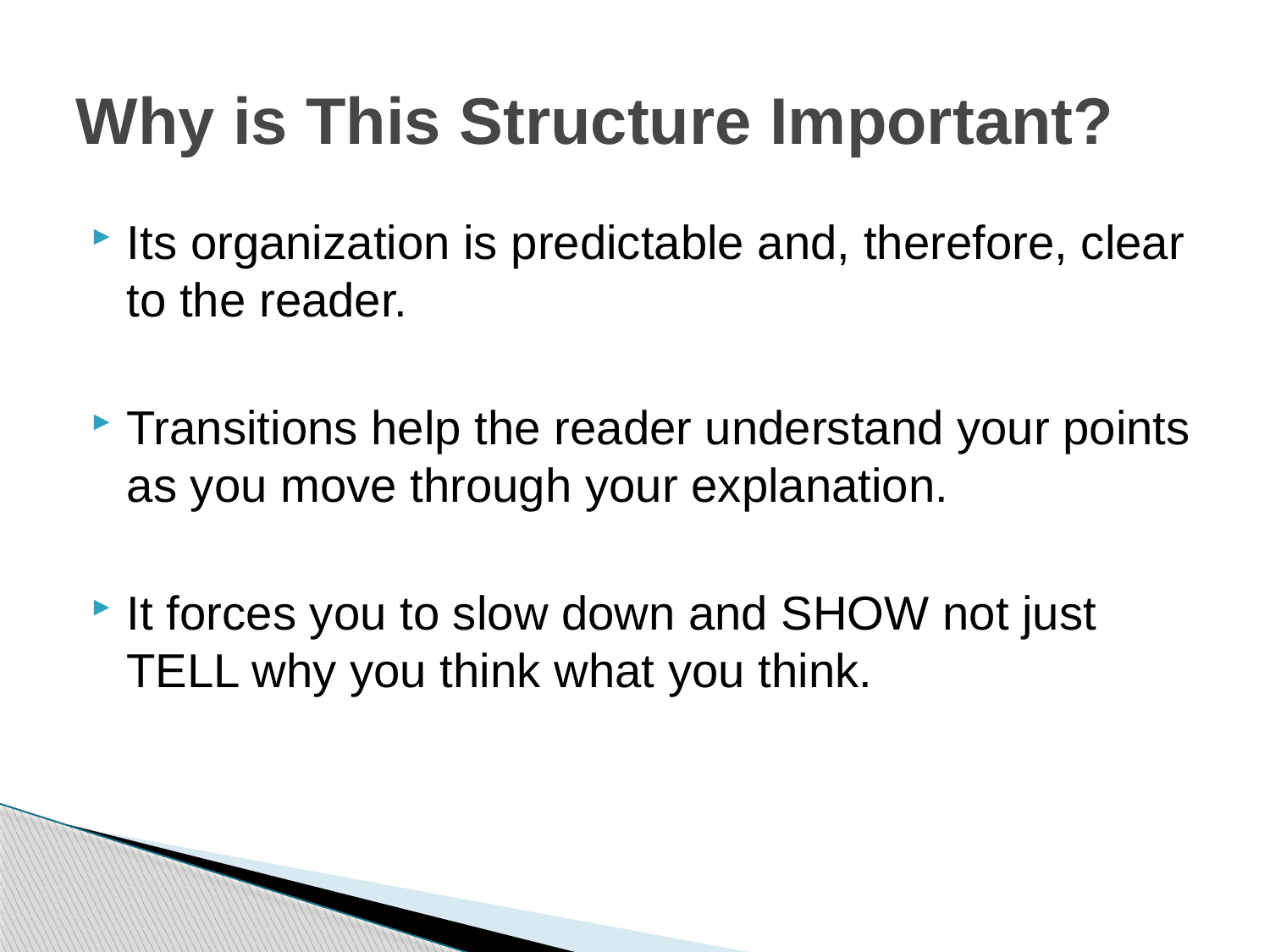

# Why is This Structure Important?
Its organization is predictable and, therefore, clear to the reader.

Transitions help the reader understand your points as you move through your explanation.

It forces you to slow down and SHOW not just TELL why you think what you think.